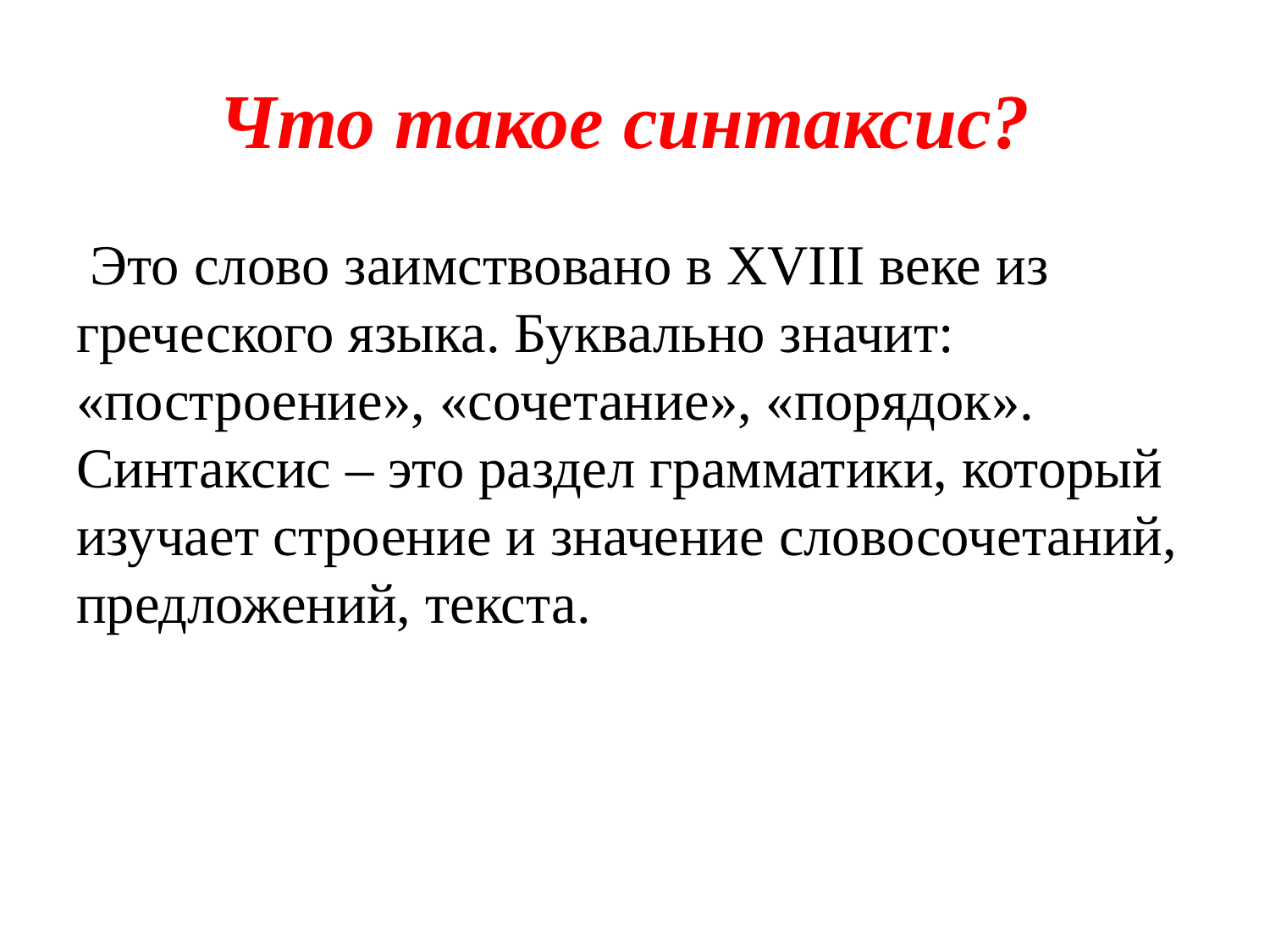

# Что такое синтаксис?
 Это слово заимствовано в XVIII веке из греческого языка. Буквально значит: «построение», «сочетание», «порядок». Синтаксис – это раздел грамматики, который изучает строение и значение словосочетаний, предложений, текста.